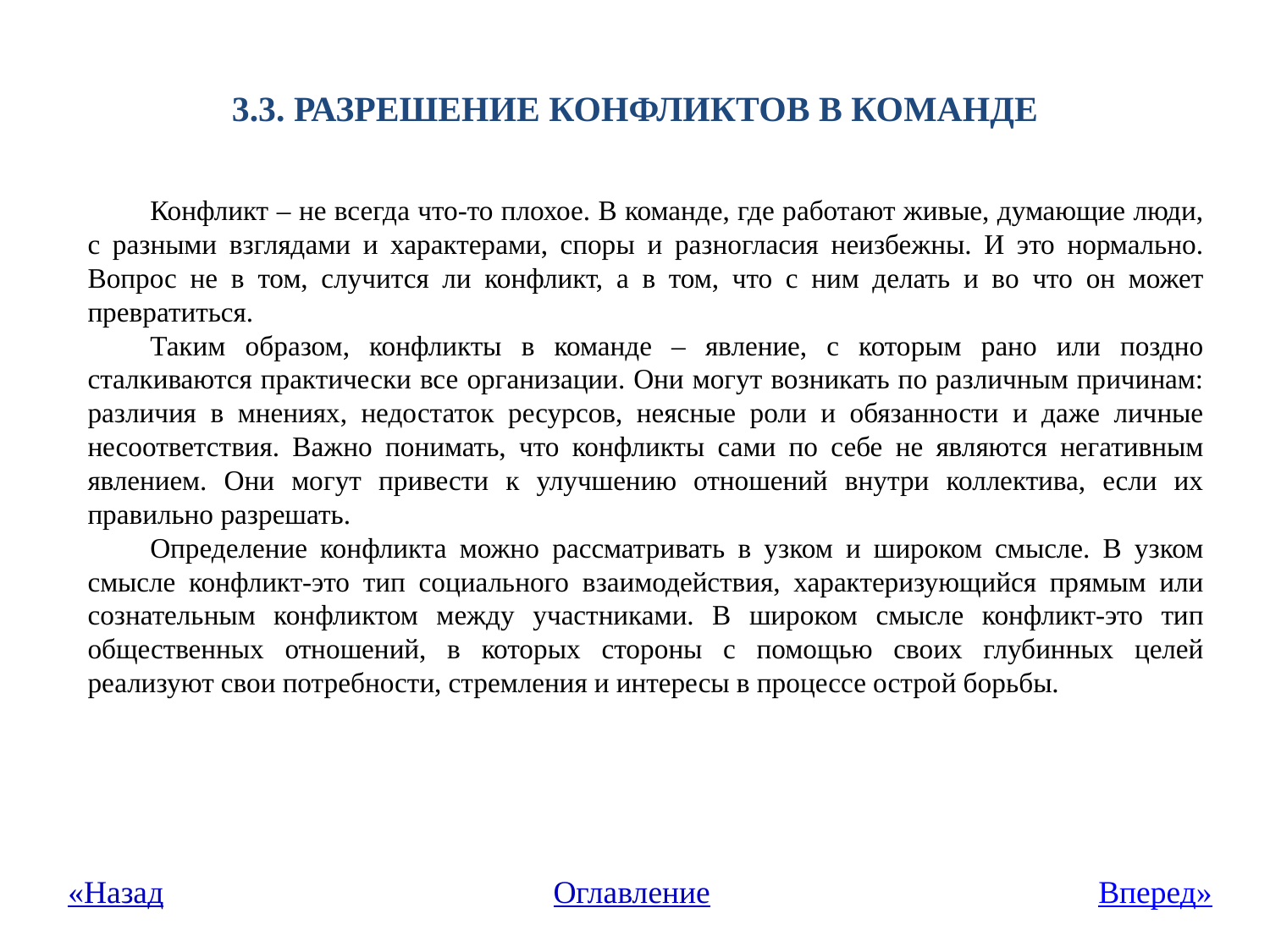

# 3.3. РАЗРЕШЕНИЕ КОНФЛИКТОВ В КОМАНДЕ
Конфликт – не всегда что-то плохое. В команде, где работают живые, думающие люди, с разными взглядами и характерами, споры и разногласия неизбежны. И это нормально. Вопрос не в том, случится ли конфликт, а в том, что с ним делать и во что он может превратиться.
Таким образом, конфликты в команде – явление, с которым рано или поздно сталкиваются практически все организации. Они могут возникать по различным причинам: различия в мнениях, недостаток ресурсов, неясные роли и обязанности и даже личные несоответствия. Важно понимать, что конфликты сами по себе не являются негативным явлением. Они могут привести к улучшению отношений внутри коллектива, если их правильно разрешать.
Определение конфликта можно рассматривать в узком и широком смысле. В узком смысле конфликт-это тип социального взаимодействия, характеризующийся прямым или сознательным конфликтом между участниками. В широком смысле конфликт-это тип общественных отношений, в которых стороны с помощью своих глубинных целей реализуют свои потребности, стремления и интересы в процессе острой борьбы.

«Назад
Оглавление
Вперед»